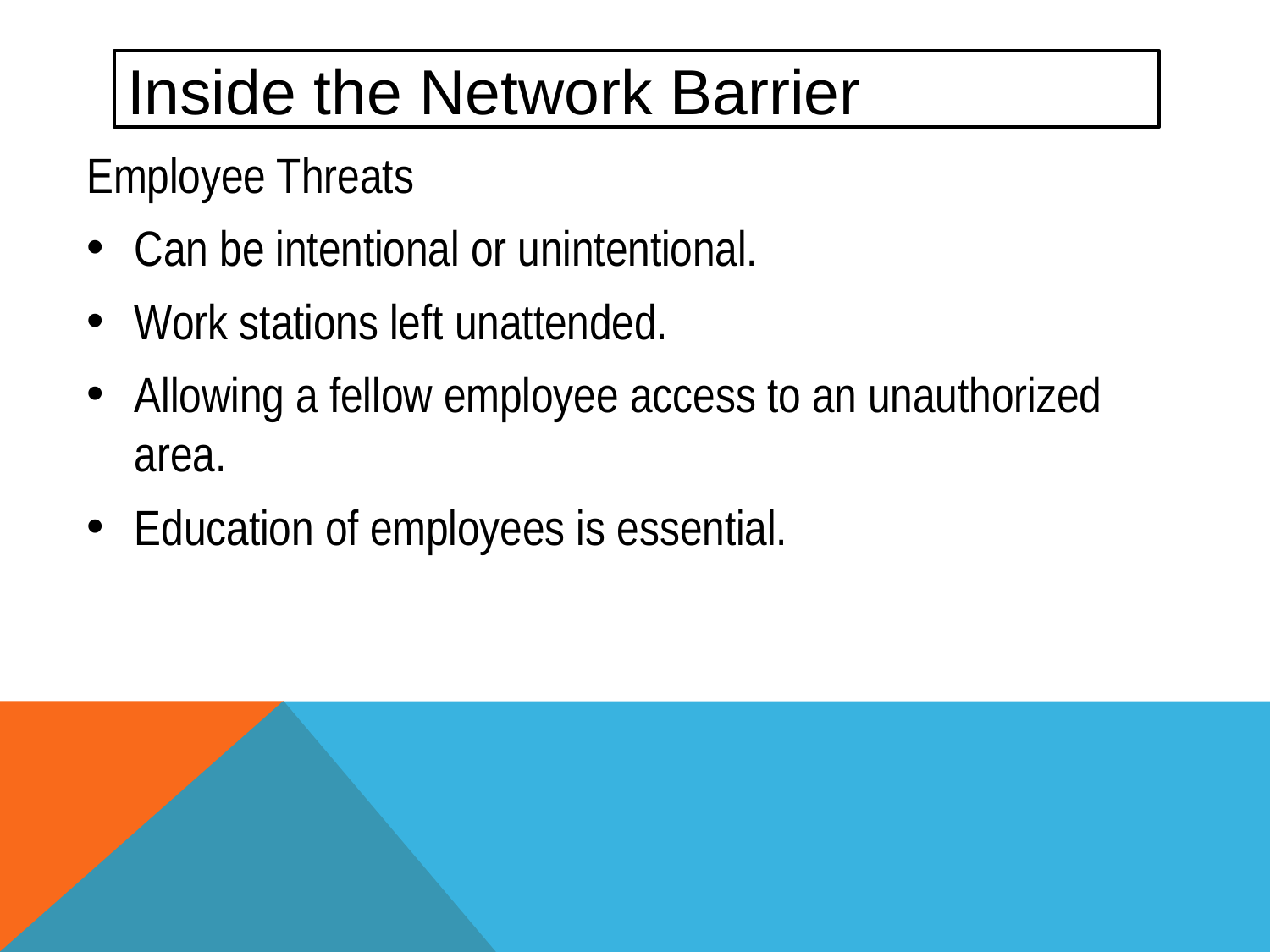

# Inside the Network Barrier
Employee Threats
Can be intentional or unintentional.
Work stations left unattended.
Allowing a fellow employee access to an unauthorized area.
Education of employees is essential.